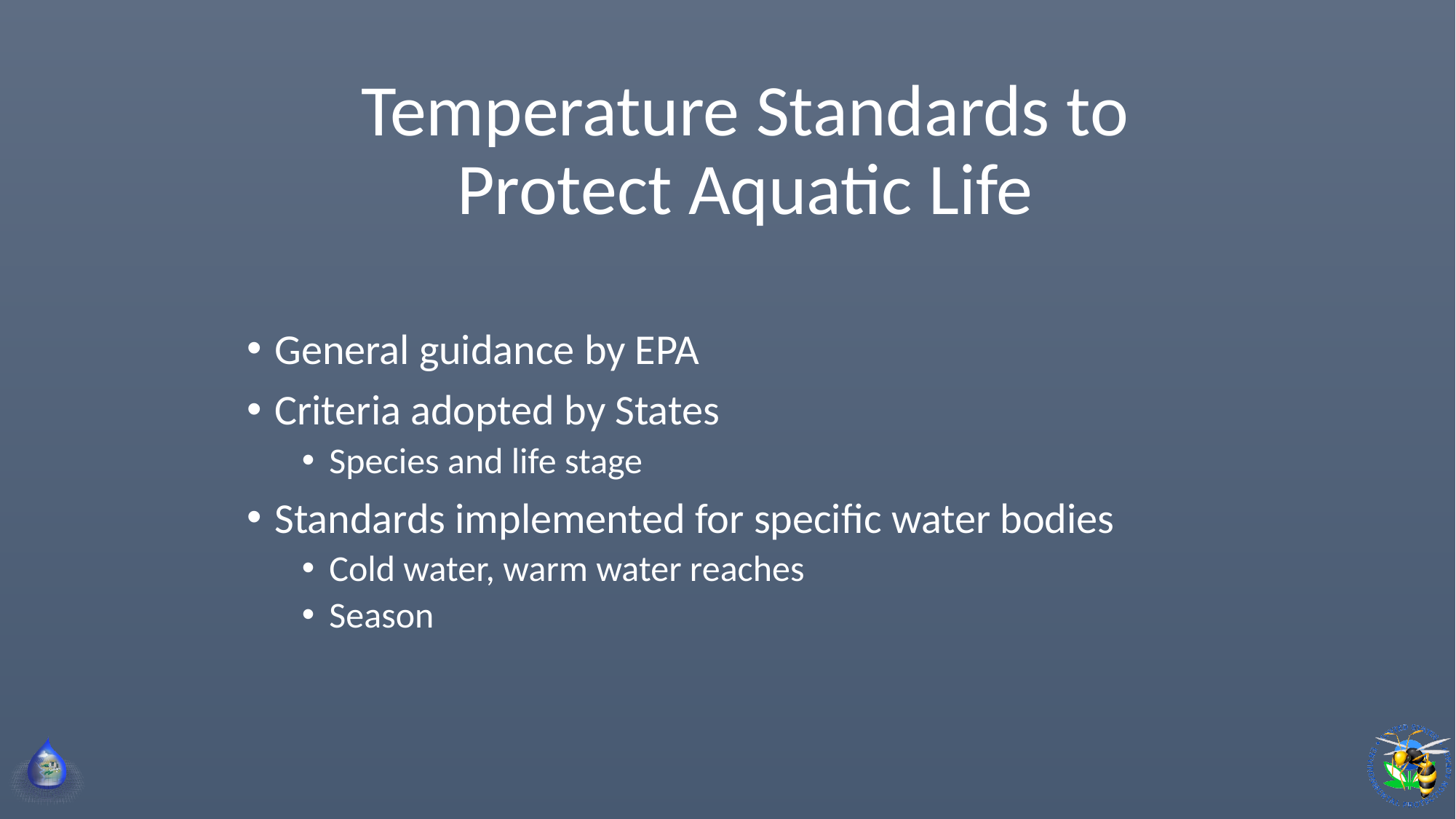

# Temperature Standards to Protect Aquatic Life
General guidance by EPA
Criteria adopted by States
Species and life stage
Standards implemented for specific water bodies
Cold water, warm water reaches
Season